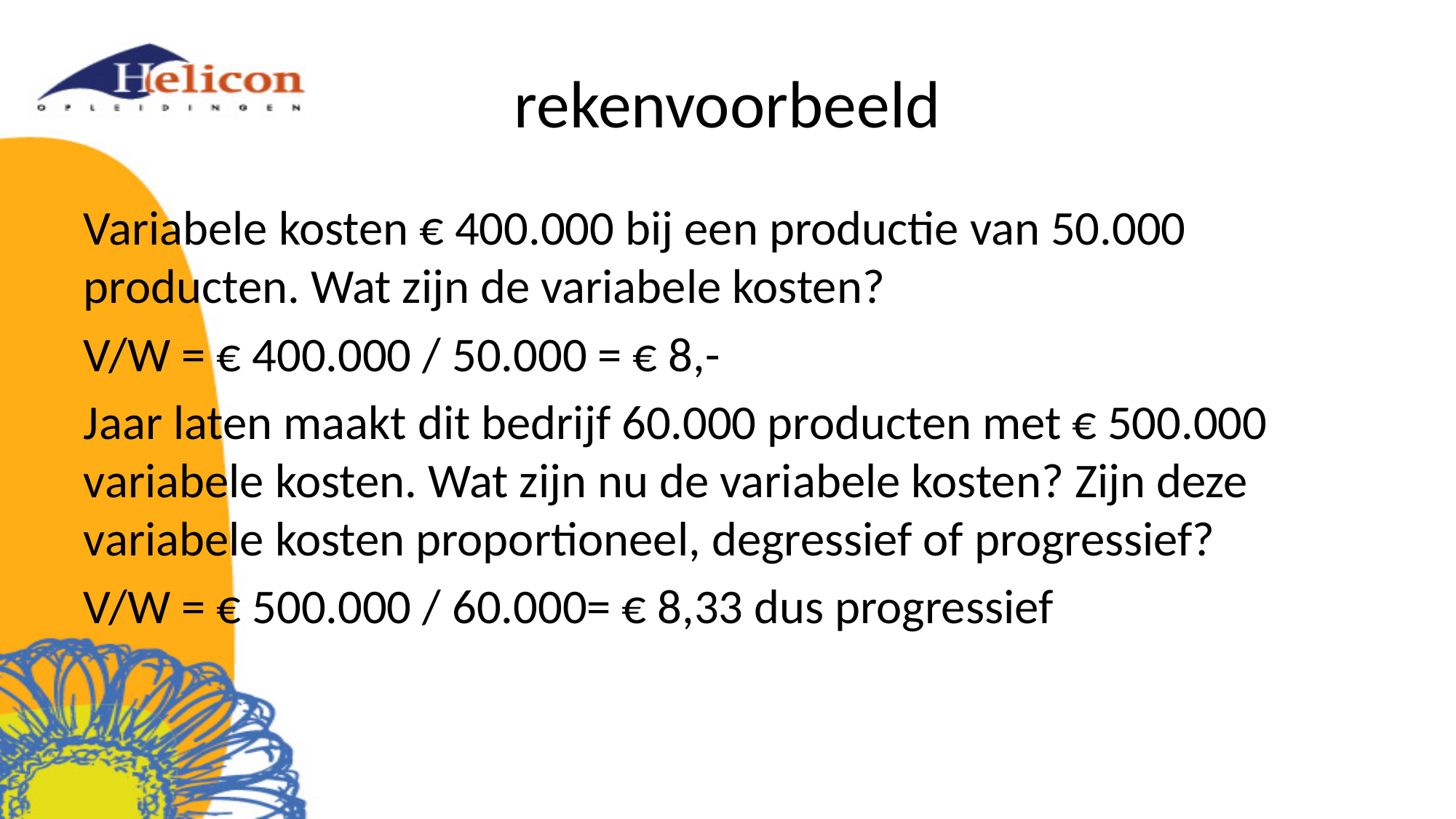

# rekenvoorbeeld
Variabele kosten € 400.000 bij een productie van 50.000 producten. Wat zijn de variabele kosten?
V/W = € 400.000 / 50.000 = € 8,-
Jaar laten maakt dit bedrijf 60.000 producten met € 500.000 variabele kosten. Wat zijn nu de variabele kosten? Zijn deze variabele kosten proportioneel, degressief of progressief?
V/W = € 500.000 / 60.000= € 8,33 dus progressief